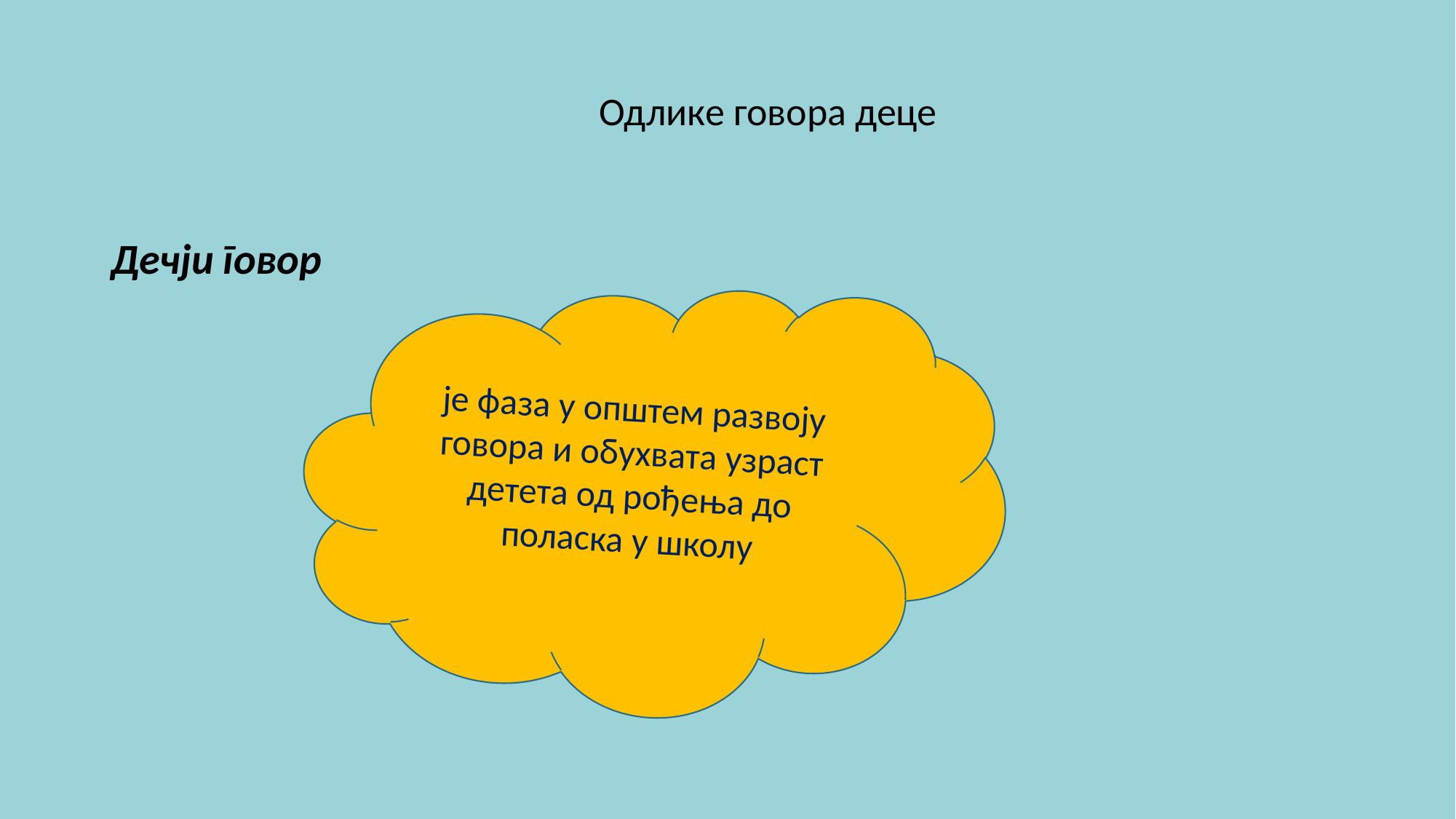

# Одлике говора деце

Дечји говор
је фаза у општем развоју говора и обухвата узраст детета од рођења до поласка у школу